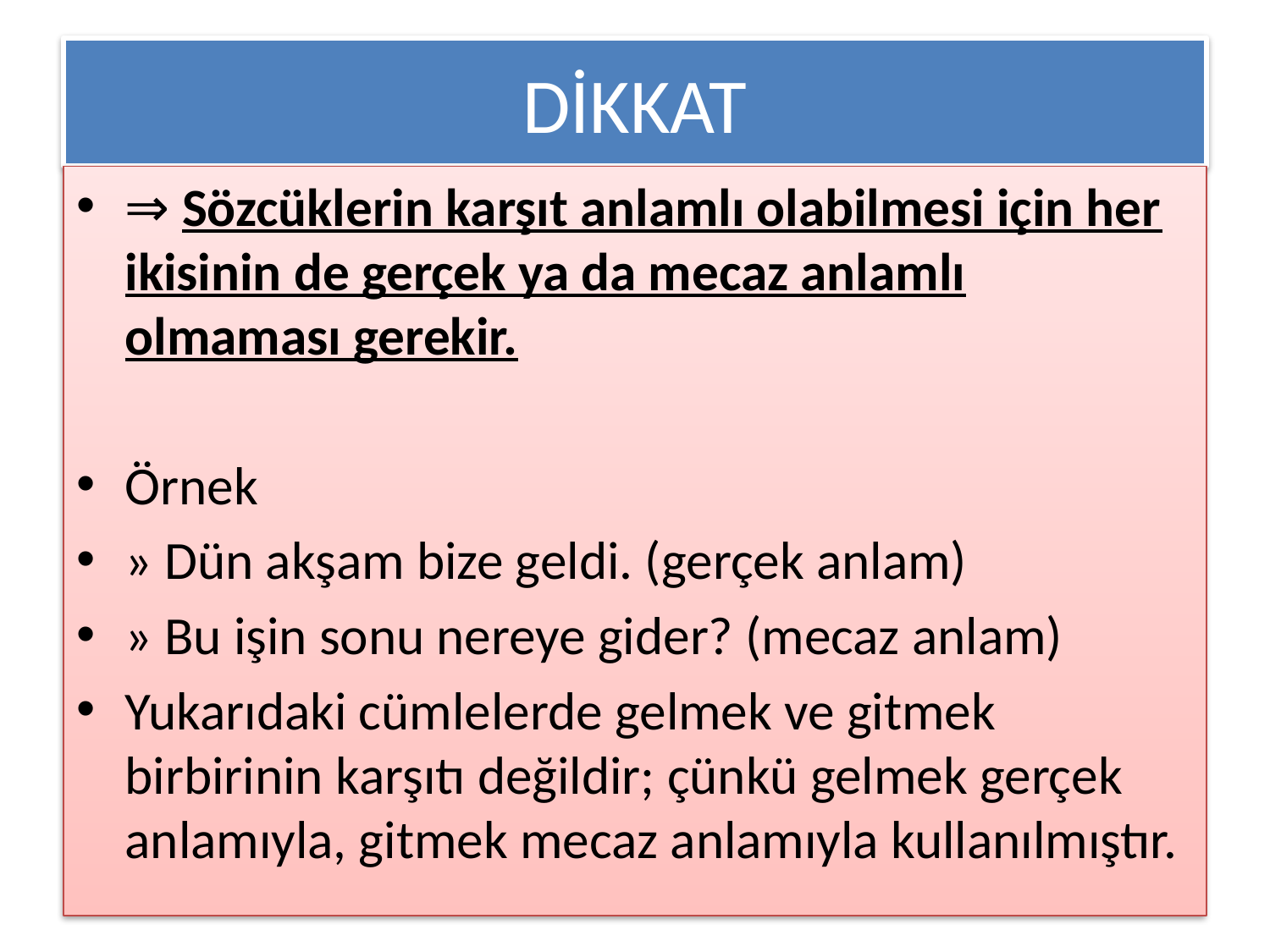

# DİKKAT
⇒ Sözcüklerin karşıt anlamlı olabilmesi için her ikisinin de gerçek ya da mecaz anlamlı olmaması gerekir.

Örnek
» Dün akşam bize geldi. (gerçek anlam)
» Bu işin sonu nereye gider? (mecaz anlam)
Yukarıdaki cümlelerde gelmek ve gitmek birbirinin karşıtı değildir; çünkü gelmek gerçek anlamıyla, gitmek mecaz anlamıyla kullanılmıştır.